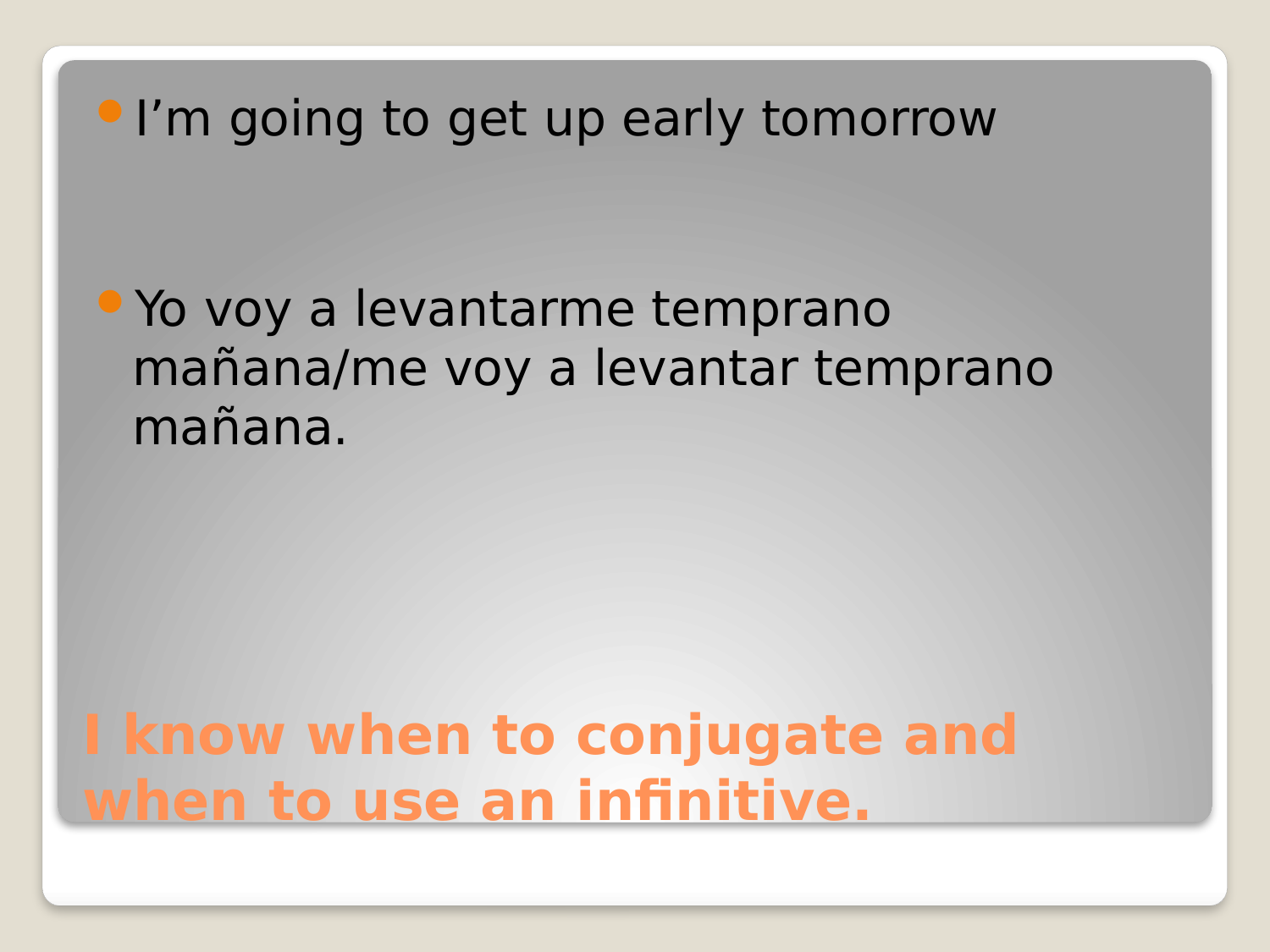

I’m going to get up early tomorrow

Yo voy a levantarme temprano mañana/me voy a levantar temprano mañana.
# I know when to conjugate and when to use an infinitive.